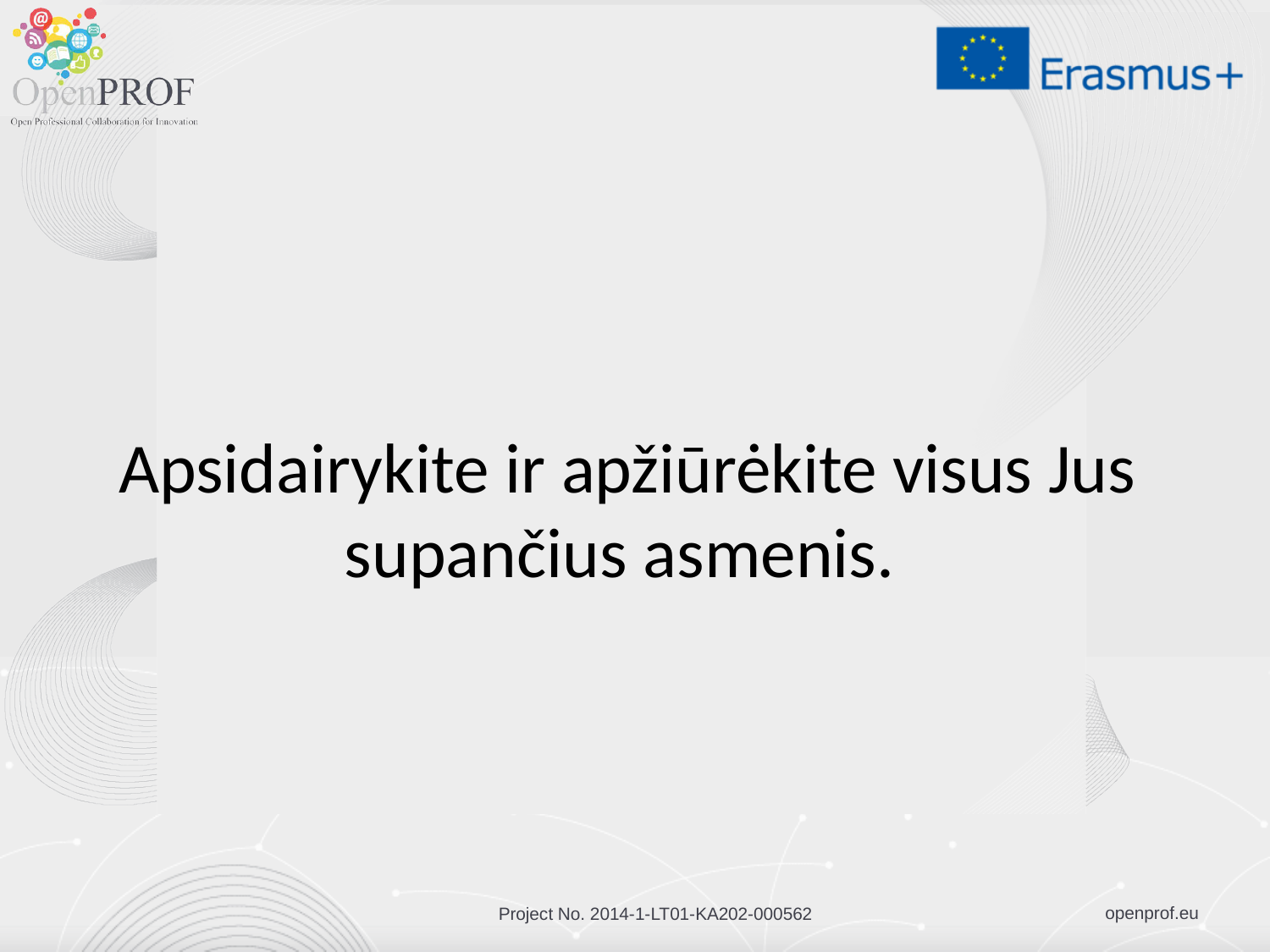

Apsidairykite ir apžiūrėkite visus Jus supančius asmenis.